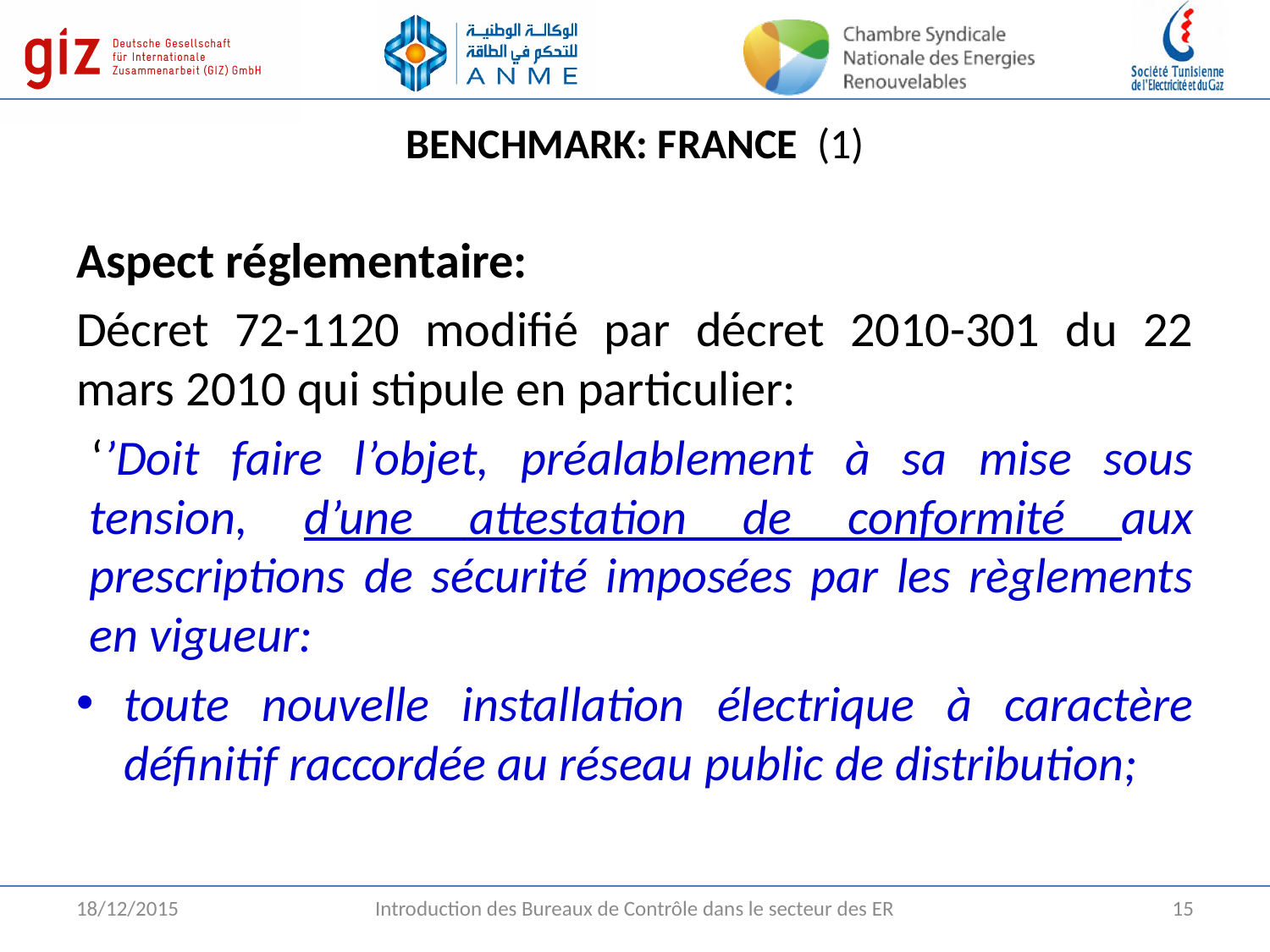

# BENCHMARK: FRANCE  (1)
Aspect réglementaire:
Décret 72-1120 modifié par décret 2010-301 du 22 mars 2010 qui stipule en particulier:
‘’Doit faire l’objet, préalablement à sa mise sous tension, d’une attestation de conformité aux prescriptions de sécurité imposées par les règlements en vigueur:
toute nouvelle installation électrique à caractère définitif raccordée au réseau public de distribution;

18/12/2015
Introduction des Bureaux de Contrôle dans le secteur des ER
15